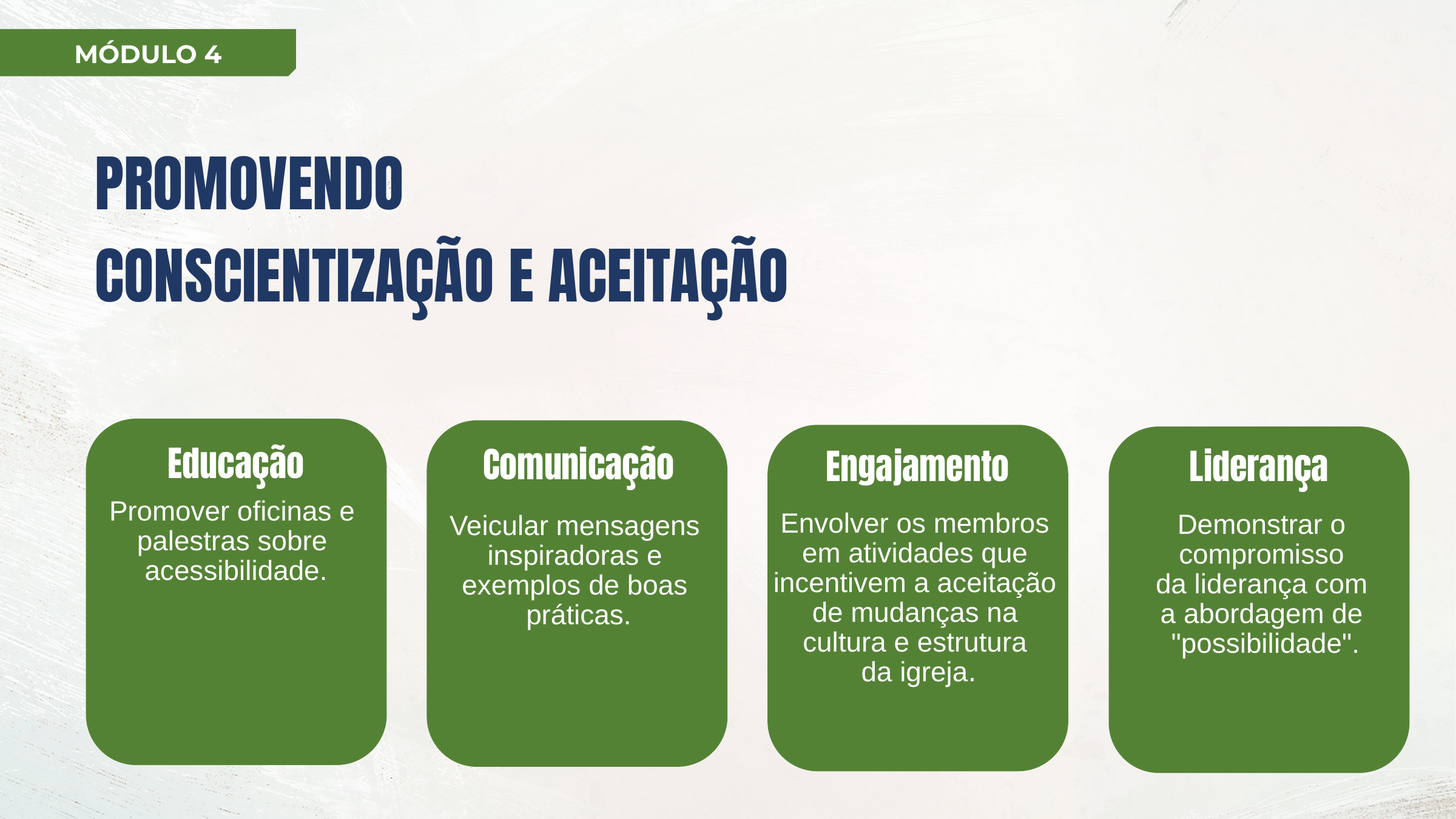

MÓDULO 4
PROMOVENDO
CONSCIENTIZAÇÃO E ACEITAÇÃO

Educação
Comunicação
Engajamento
Liderança
Promover oficinas e
palestras sobre
acessibilidade.
Envolver os membros
em atividades que
incentivem a aceitação
de mudanças na
cultura e estrutura
da igreja.
Demonstrar o
compromisso
da liderança com
a abordagem de
"possibilidade".
Veicular mensagens
inspiradoras e
exemplos de boas
práticas.